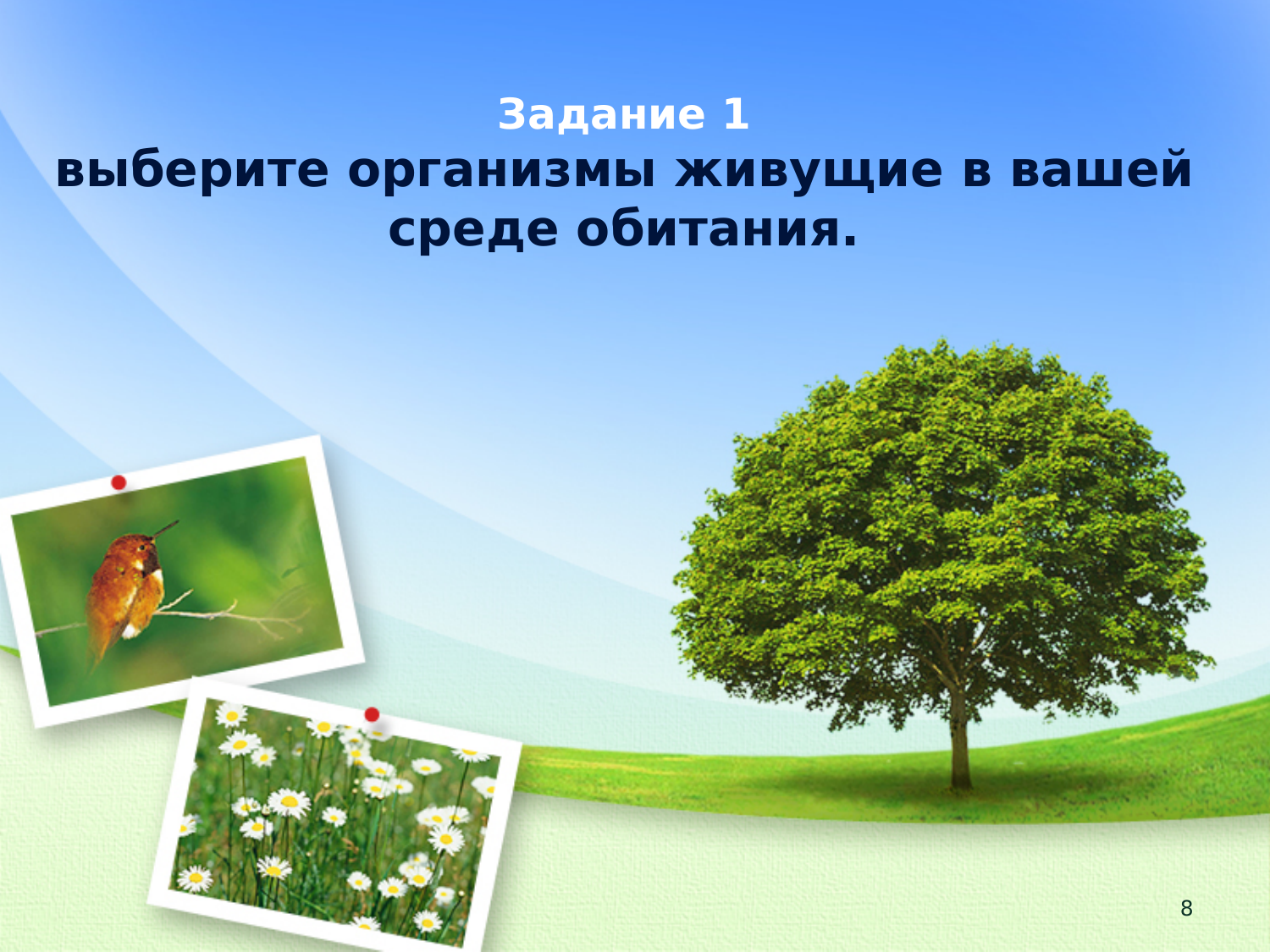

# Задание 1 выберите организмы живущие в вашей среде обитания.
8